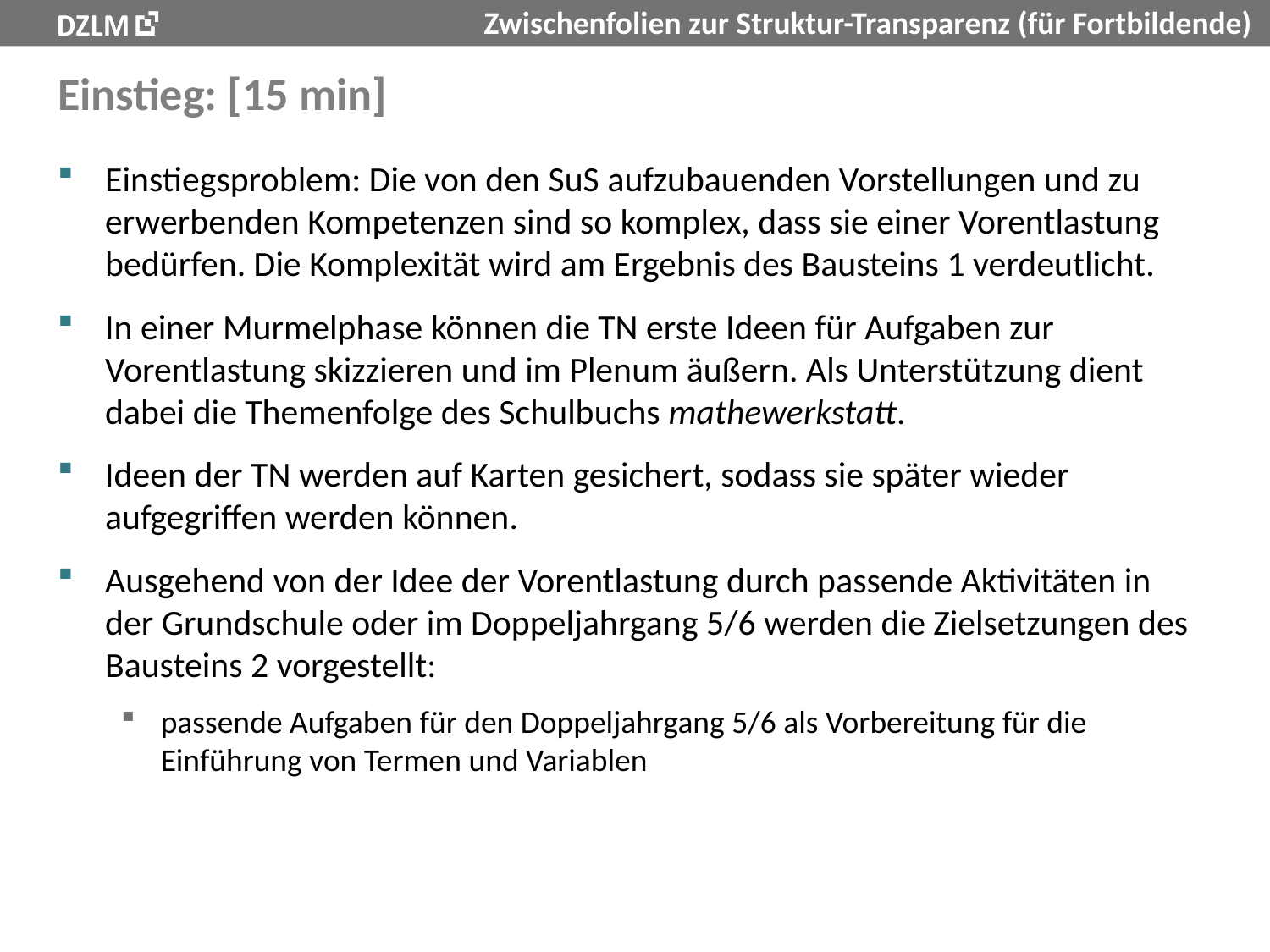

# Einstieg: [15 min]
Einstiegsproblem: Die von den SuS aufzubauenden Vorstellungen und zu erwerbenden Kompetenzen sind so komplex, dass sie einer Vorentlastung bedürfen. Die Komplexität wird am Ergebnis des Bausteins 1 verdeutlicht.
In einer Murmelphase können die TN erste Ideen für Aufgaben zur Vorentlastung skizzieren und im Plenum äußern. Als Unterstützung dient dabei die Themenfolge des Schulbuchs mathewerkstatt.
Ideen der TN werden auf Karten gesichert, sodass sie später wieder aufgegriffen werden können.
Ausgehend von der Idee der Vorentlastung durch passende Aktivitäten in der Grundschule oder im Doppeljahrgang 5/6 werden die Zielsetzungen des Bausteins 2 vorgestellt:
passende Aufgaben für den Doppeljahrgang 5/6 als Vorbereitung für die Einführung von Termen und Variablen